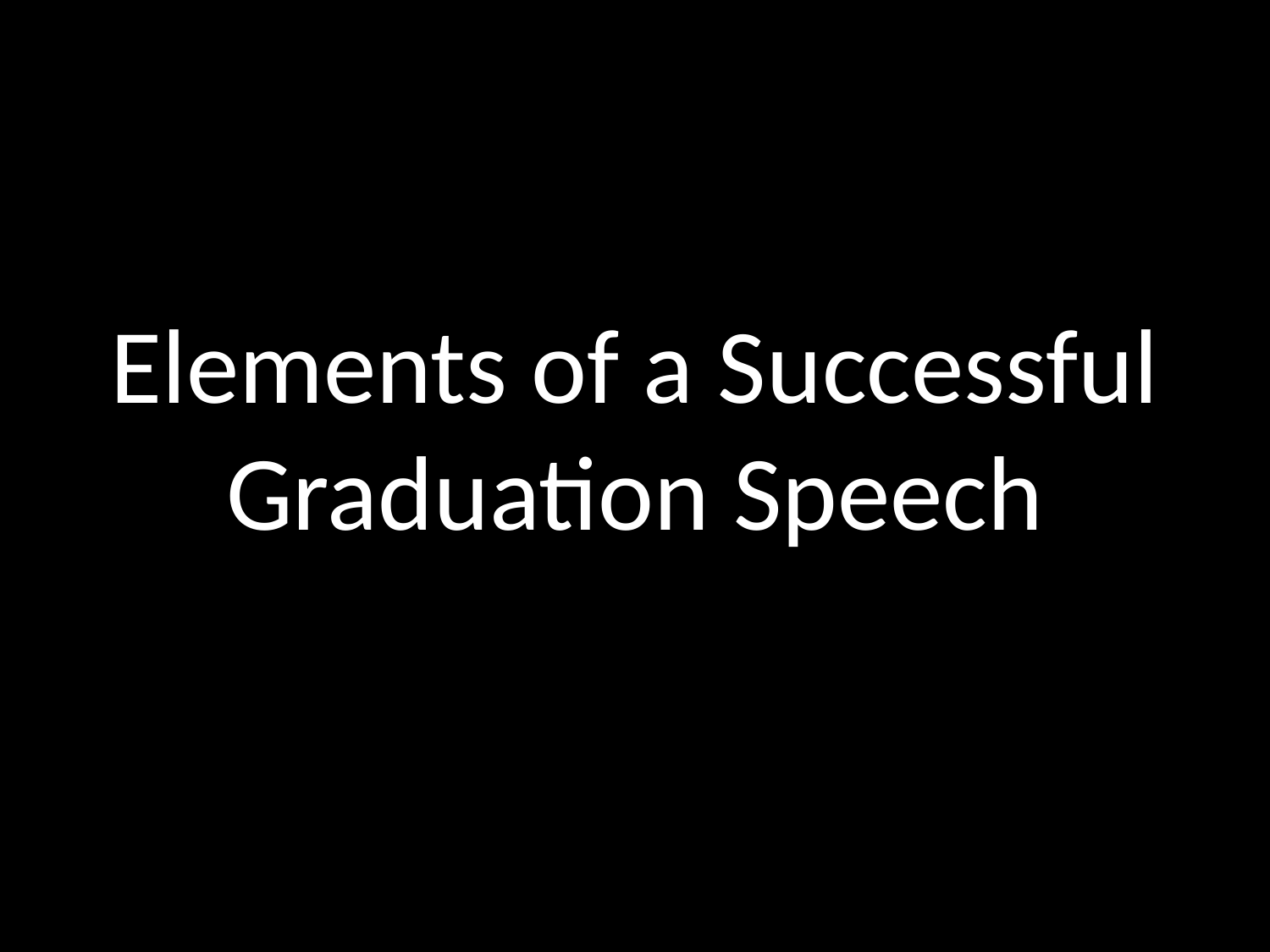

# Elements of a Successful Graduation Speech